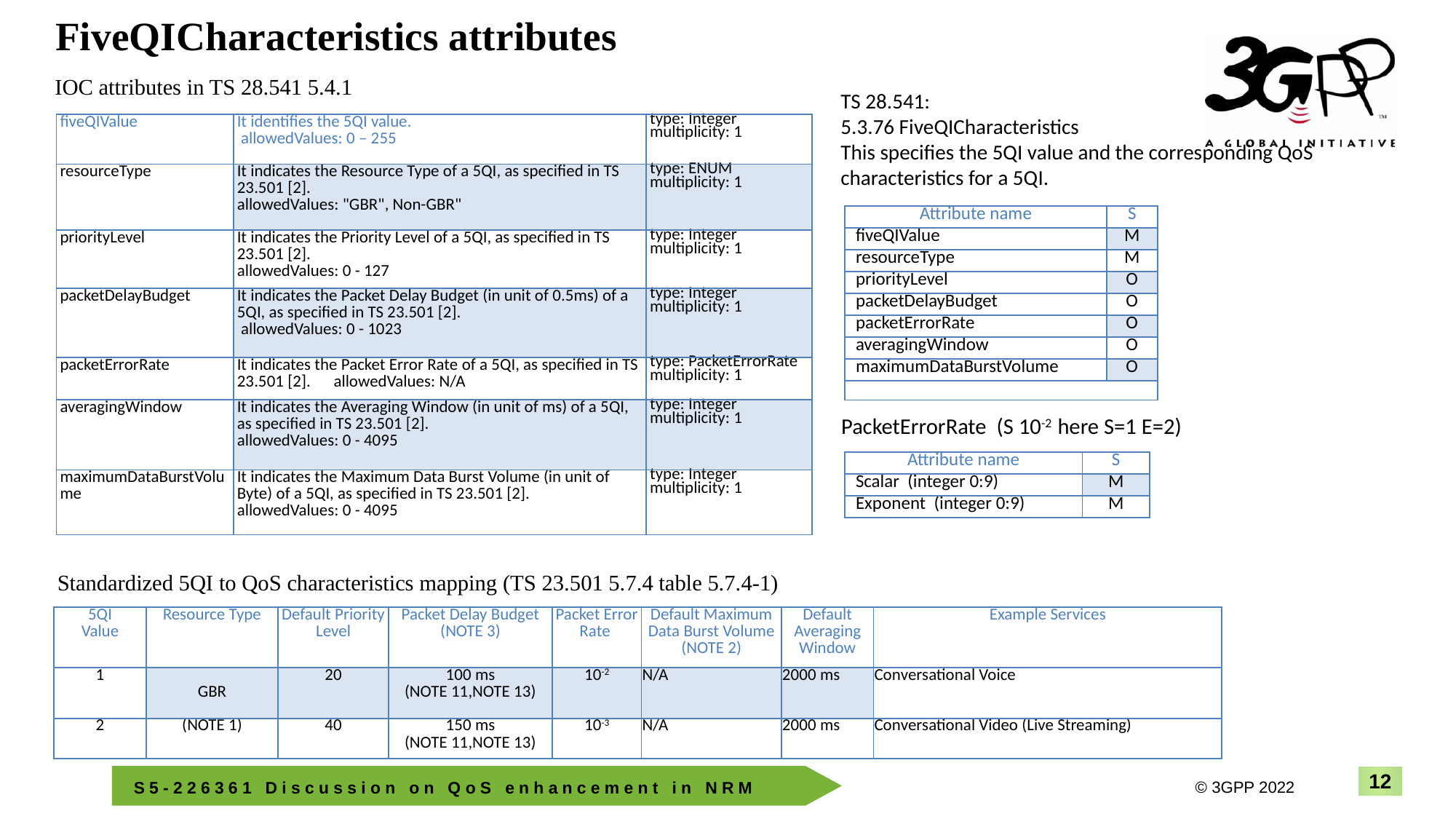

FiveQICharacteristics attributes
IOC attributes in TS 28.541 5.4.1
TS 28.541:
5.3.76 FiveQICharacteristics
This specifies the 5QI value and the corresponding QoS characteristics for a 5QI.
| fiveQIValue | It identifies the 5QI value.  allowedValues: 0 – 255 | type: Integer multiplicity: 1 |
| --- | --- | --- |
| resourceType | It indicates the Resource Type of a 5QI, as specified in TS 23.501 [2].  allowedValues: "GBR", Non-GBR" | type: ENUM multiplicity: 1 |
| priorityLevel | It indicates the Priority Level of a 5QI, as specified in TS 23.501 [2].   allowedValues: 0 - 127 | type: Integer multiplicity: 1 |
| packetDelayBudget | It indicates the Packet Delay Budget (in unit of 0.5ms) of a 5QI, as specified in TS 23.501 [2].  allowedValues: 0 - 1023 | type: Integer multiplicity: 1 |
| packetErrorRate | It indicates the Packet Error Rate of a 5QI, as specified in TS 23.501 [2].  allowedValues: N/A | type: PacketErrorRate multiplicity: 1 |
| averagingWindow | It indicates the Averaging Window (in unit of ms) of a 5QI, as specified in TS 23.501 [2]. allowedValues: 0 - 4095 | type: Integer multiplicity: 1 |
| maximumDataBurstVolume | It indicates the Maximum Data Burst Volume (in unit of Byte) of a 5QI, as specified in TS 23.501 [2]. allowedValues: 0 - 4095 | type: Integer multiplicity: 1 |
| Attribute name | S |
| --- | --- |
| fiveQIValue | M |
| resourceType | M |
| priorityLevel | O |
| packetDelayBudget | O |
| packetErrorRate | O |
| averagingWindow | O |
| maximumDataBurstVolume | O |
|  |  |
PacketErrorRate  (S 10-2  here S=1 E=2)
| Attribute name | S |
| --- | --- |
| Scalar (integer 0:9) | M |
| Exponent (integer 0:9) | M |
Standardized 5QI to QoS characteristics mapping (TS 23.501 5.7.4 table 5.7.4-1)
| 5QI Value | Resource Type | Default Priority Level | Packet Delay Budget (NOTE 3) | Packet Error Rate | Default Maximum Data Burst Volume (NOTE 2) | Default Averaging Window | Example Services |
| --- | --- | --- | --- | --- | --- | --- | --- |
| 1 | GBR | 20 | 100 ms (NOTE 11,NOTE 13) | 10-2 | N/A | 2000 ms | Conversational Voice |
| 2 | (NOTE 1) | 40 | 150 ms (NOTE 11,NOTE 13) | 10-3 | N/A | 2000 ms | Conversational Video (Live Streaming) |